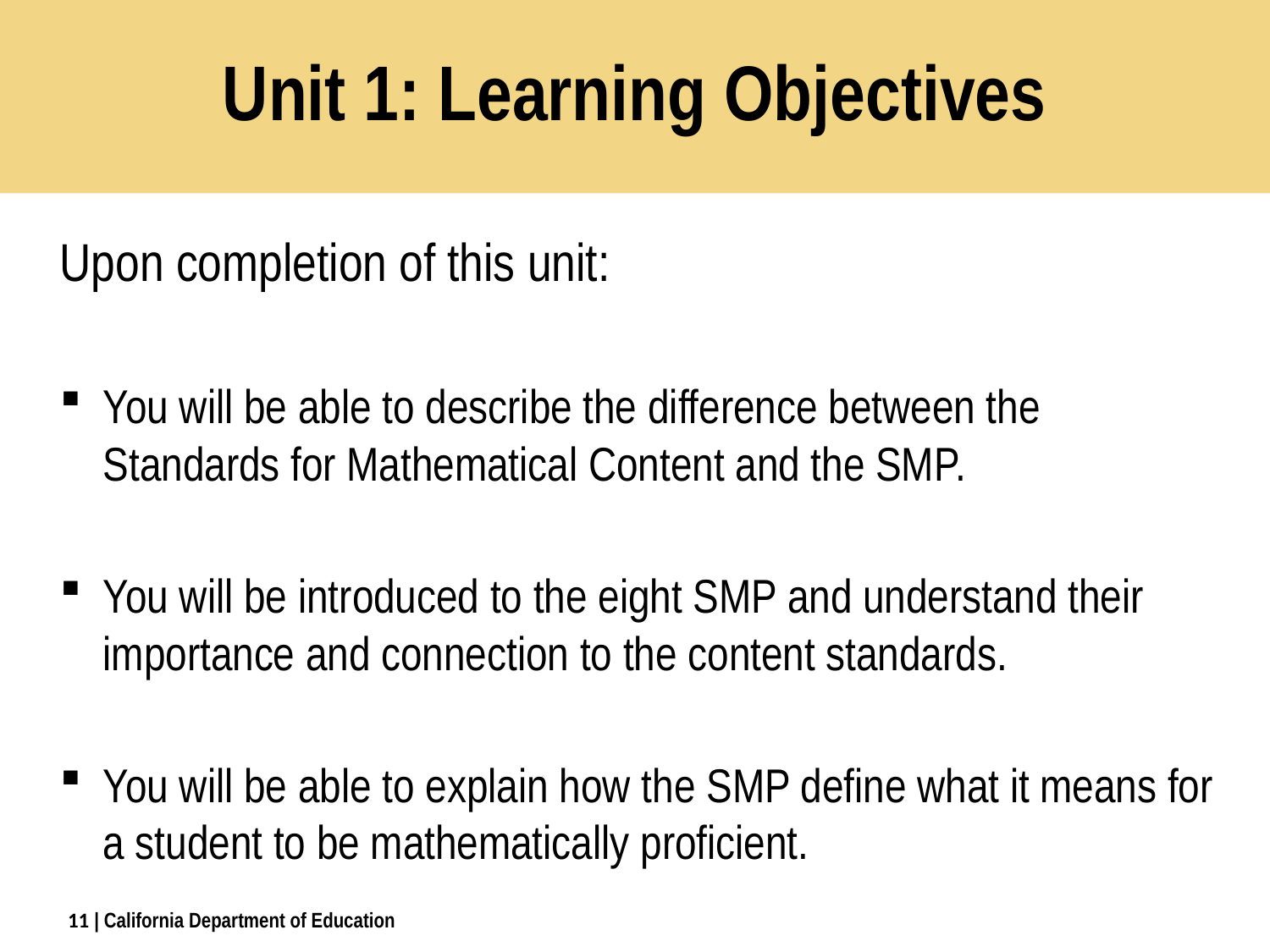

# Unit 1: Learning Objectives
Upon completion of this unit:

You will be able to describe the difference between the Standards for Mathematical Content and the SMP.

You will be introduced to the eight SMP and understand their importance and connection to the content standards.

You will be able to explain how the SMP define what it means for a student to be mathematically proficient.
11
| California Department of Education